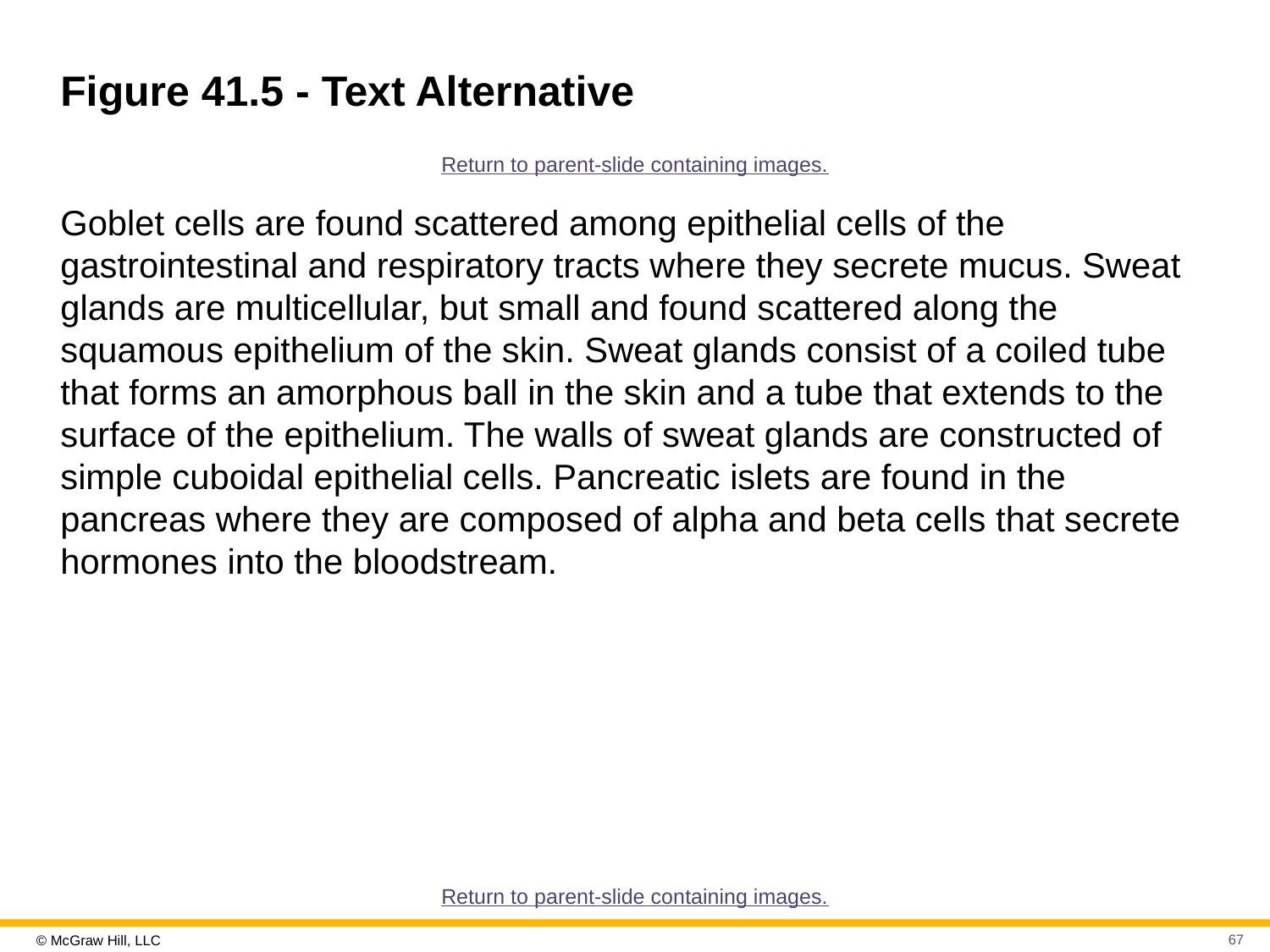

# Figure 41.5 - Text Alternative
Return to parent-slide containing images.
Goblet cells are found scattered among epithelial cells of the gastrointestinal and respiratory tracts where they secrete mucus. Sweat glands are multicellular, but small and found scattered along the squamous epithelium of the skin. Sweat glands consist of a coiled tube that forms an amorphous ball in the skin and a tube that extends to the surface of the epithelium. The walls of sweat glands are constructed of simple cuboidal epithelial cells. Pancreatic islets are found in the pancreas where they are composed of alpha and beta cells that secrete hormones into the bloodstream.
Return to parent-slide containing images.
67